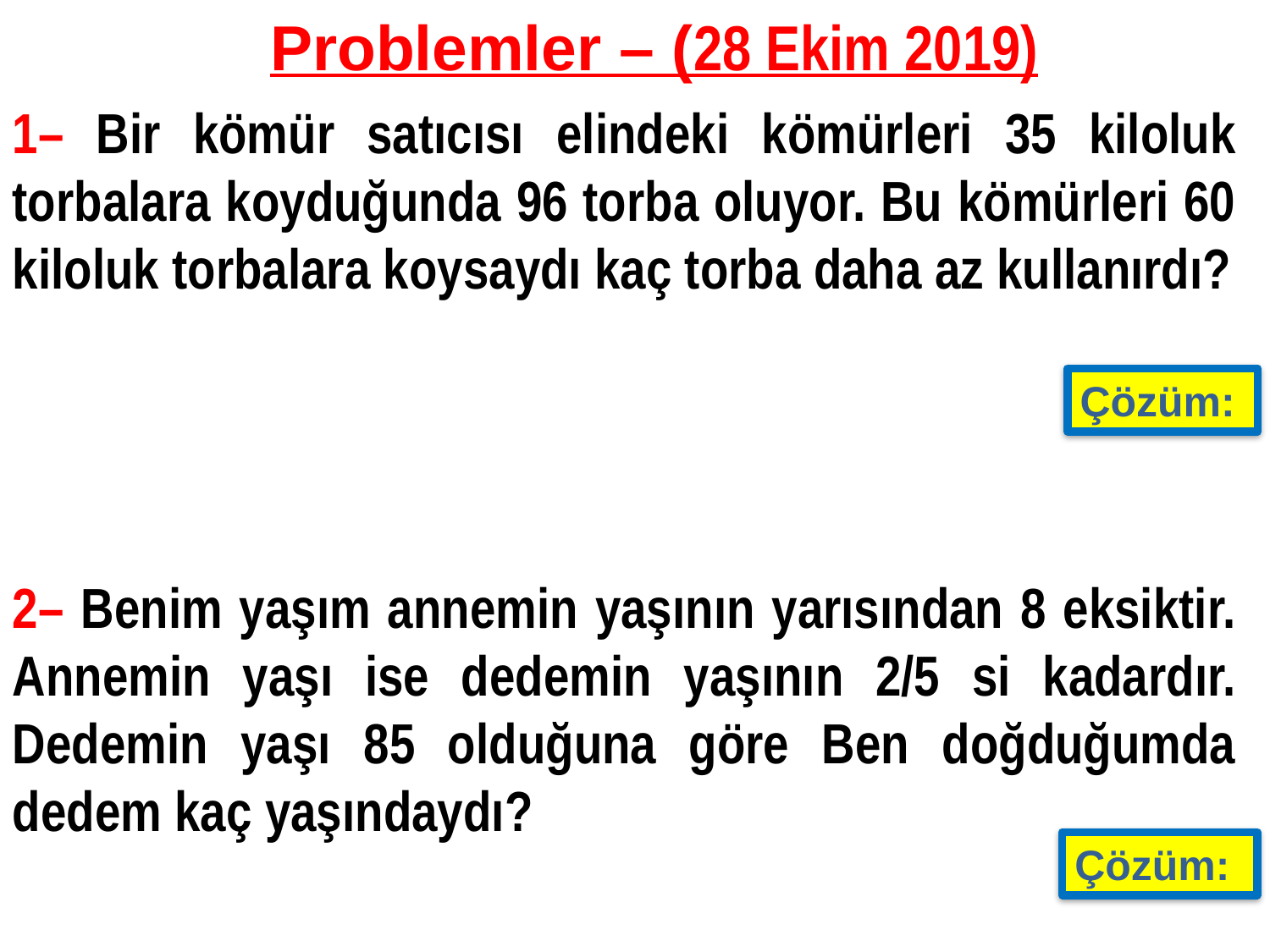

Problemler – (28 Ekim 2019)
1– Bir kömür satıcısı elindeki kömürleri 35 kiloluk torbalara koyduğunda 96 torba oluyor. Bu kömürleri 60 kiloluk torbalara koysaydı kaç torba daha az kullanırdı?
Çözüm:
2– Benim yaşım annemin yaşının yarısından 8 eksiktir. Annemin yaşı ise dedemin yaşının 2/5 si kadardır. Dedemin yaşı 85 olduğuna göre Ben doğduğumda dedem kaç yaşındaydı?
Çözüm: